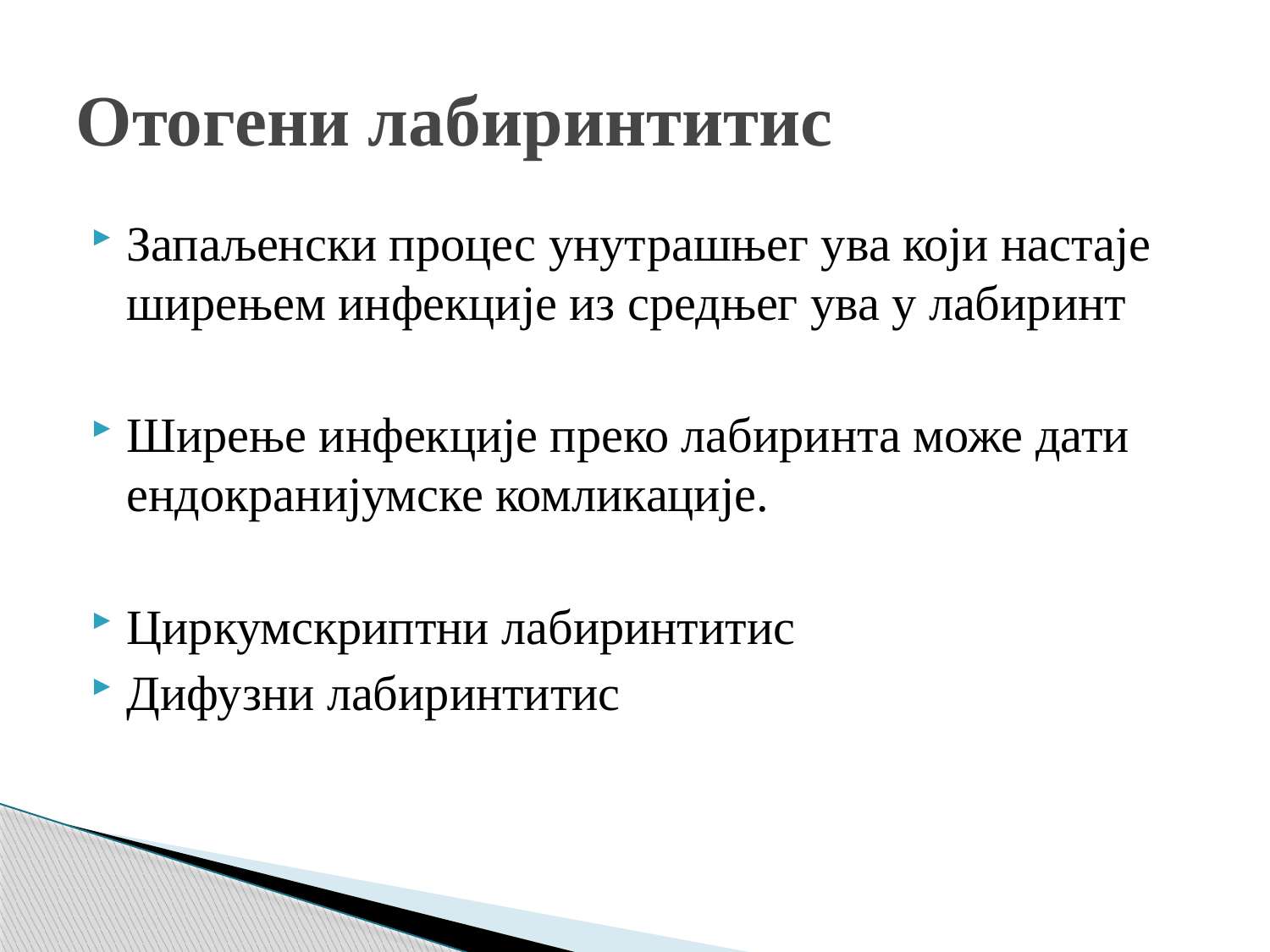

# Отогени лабиринтитис
Запаљенски процес унутрашњег ува који настаје ширењем инфекције из средњег ува у лабиринт

Ширење инфекције преко лабиринта може дати ендокранијумске комликације.

Циркумскриптни лабиринтитис
Дифузни лабиринтитис